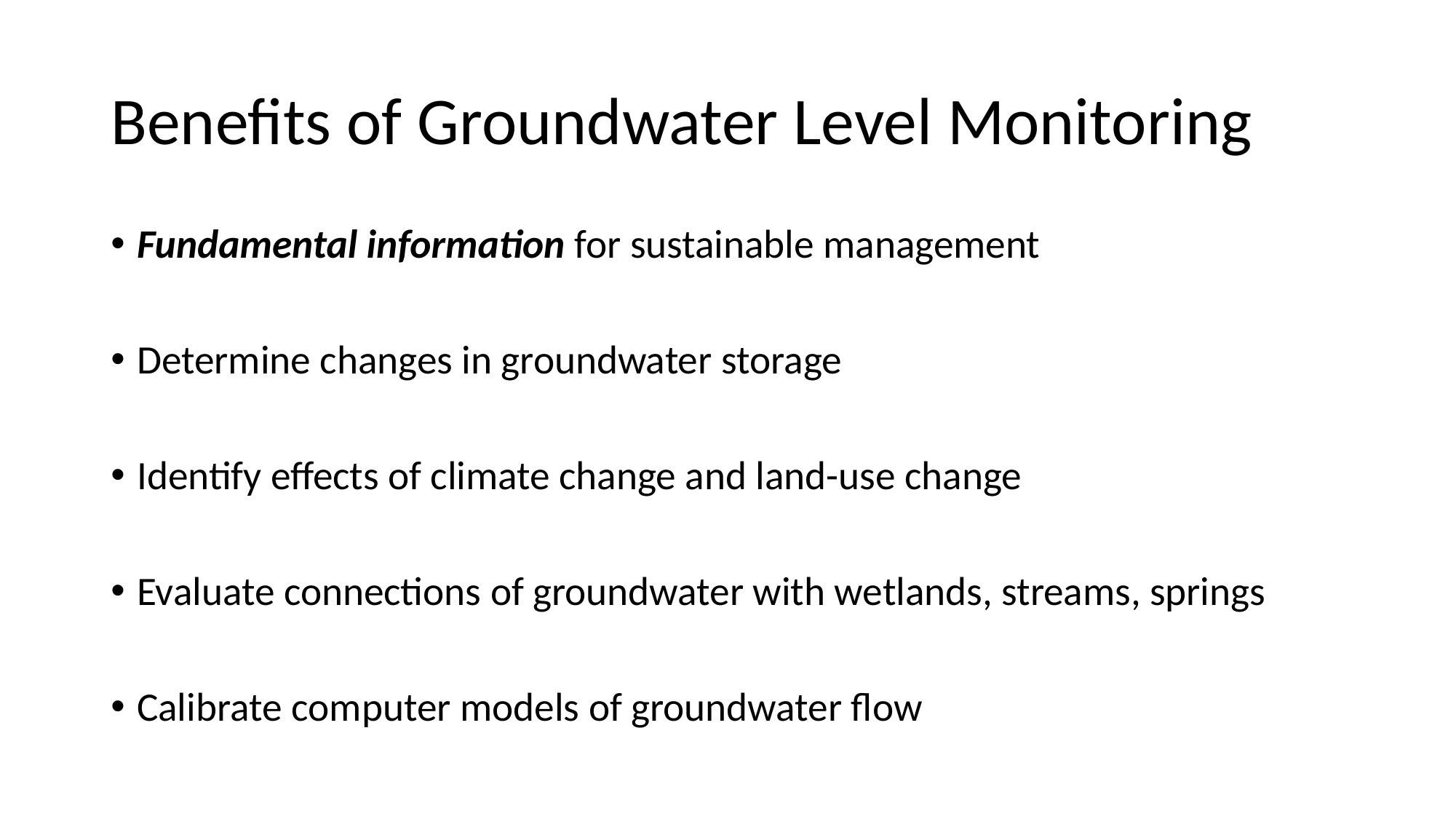

# Benefits of Groundwater Level Monitoring
Fundamental information for sustainable management

Determine changes in groundwater storage

Identify effects of climate change and land-use change

Evaluate connections of groundwater with wetlands, streams, springs

Calibrate computer models of groundwater flow